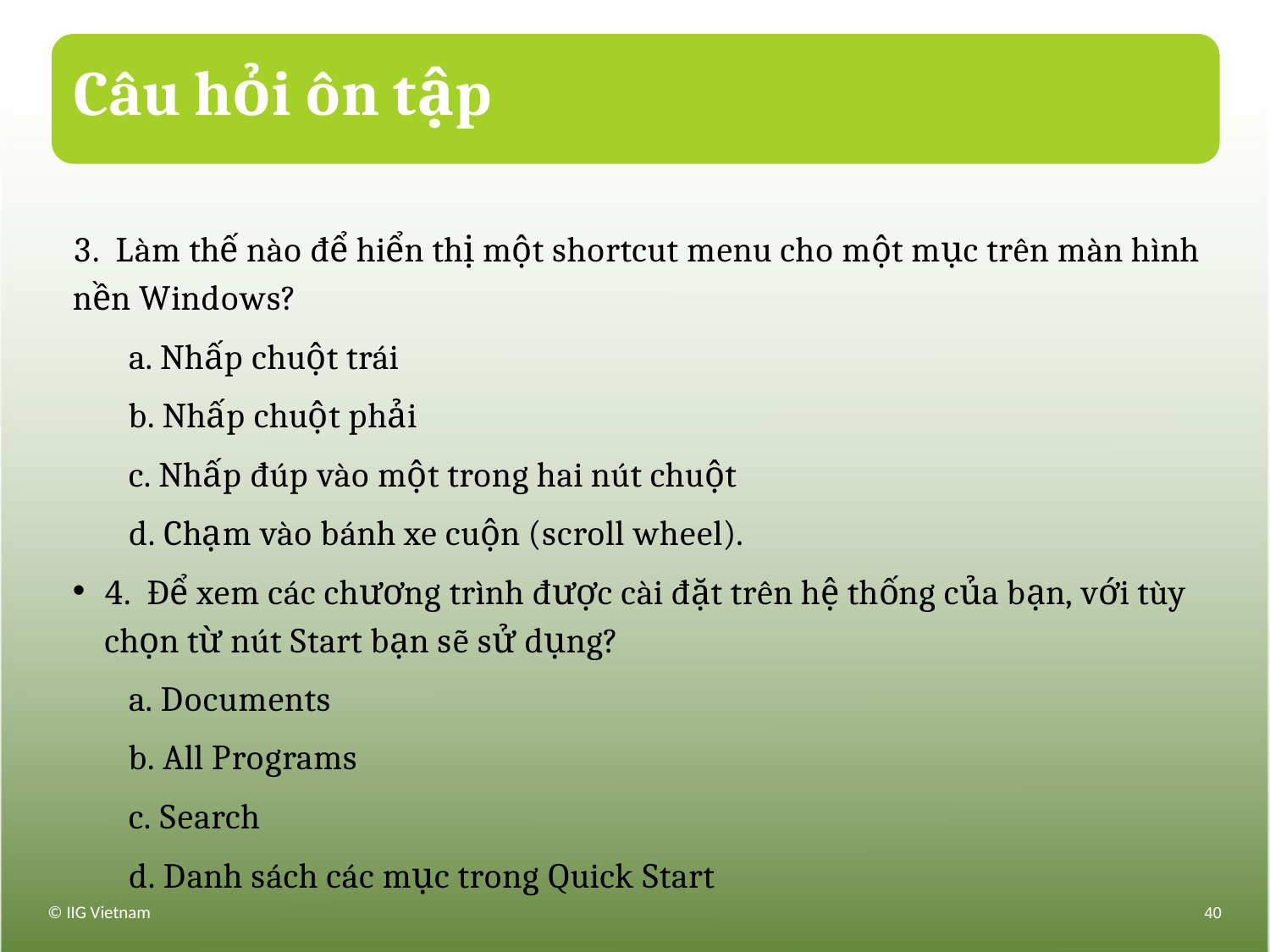

# Câu hỏi ôn tập
3.  Làm thế nào để hiển thị một shortcut menu cho một mục trên màn hình nền Windows?
a. Nhấp chuột trái
b. Nhấp chuột phải
c. Nhấp đúp vào một trong hai nút chuột
d. Chạm vào bánh xe cuộn (scroll wheel).
4.  Để xem các chương trình được cài đặt trên hệ thống của bạn, với tùy chọn từ nút Start bạn sẽ sử dụng?
a. Documents
b. All Programs
c. Search
d. Danh sách các mục trong Quick Start
© IIG Vietnam
40